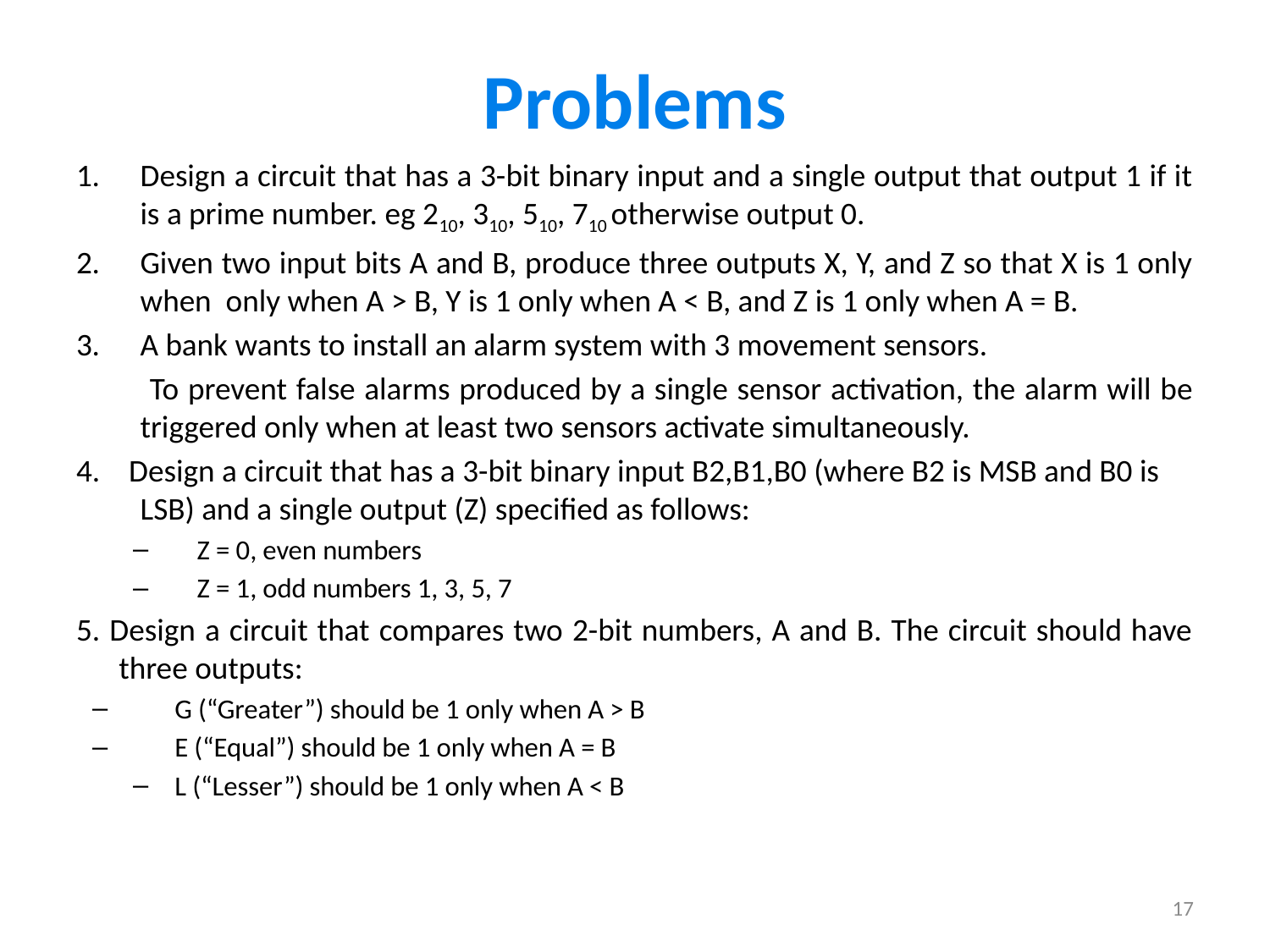

# Problems
Design a circuit that has a 3-bit binary input and a single output that output 1 if it is a prime number. eg 210, 310, 510, 710 otherwise output 0.
Given two input bits A and B, produce three outputs X, Y, and Z so that X is 1 only when  only when A > B, Y is 1 only when A < B, and Z is 1 only when A = B.
A bank wants to install an alarm system with 3 movement sensors.
        To prevent false alarms produced by a single sensor activation, the alarm will be triggered only when at least two sensors activate simultaneously.
4.    Design a circuit that has a 3-bit binary input B2,B1,B0 (where B2 is MSB and B0 is LSB) and a single output (Z) specified as follows:
Z = 0, even numbers
Z = 1, odd numbers 1, 3, 5, 7
5. Design a circuit that compares two 2-bit numbers, A and B. The circuit should have three outputs:
 G (“Greater”) should be 1 only when A > B
 E (“Equal”) should be 1 only when A = B
 L (“Lesser”) should be 1 only when A < B

17